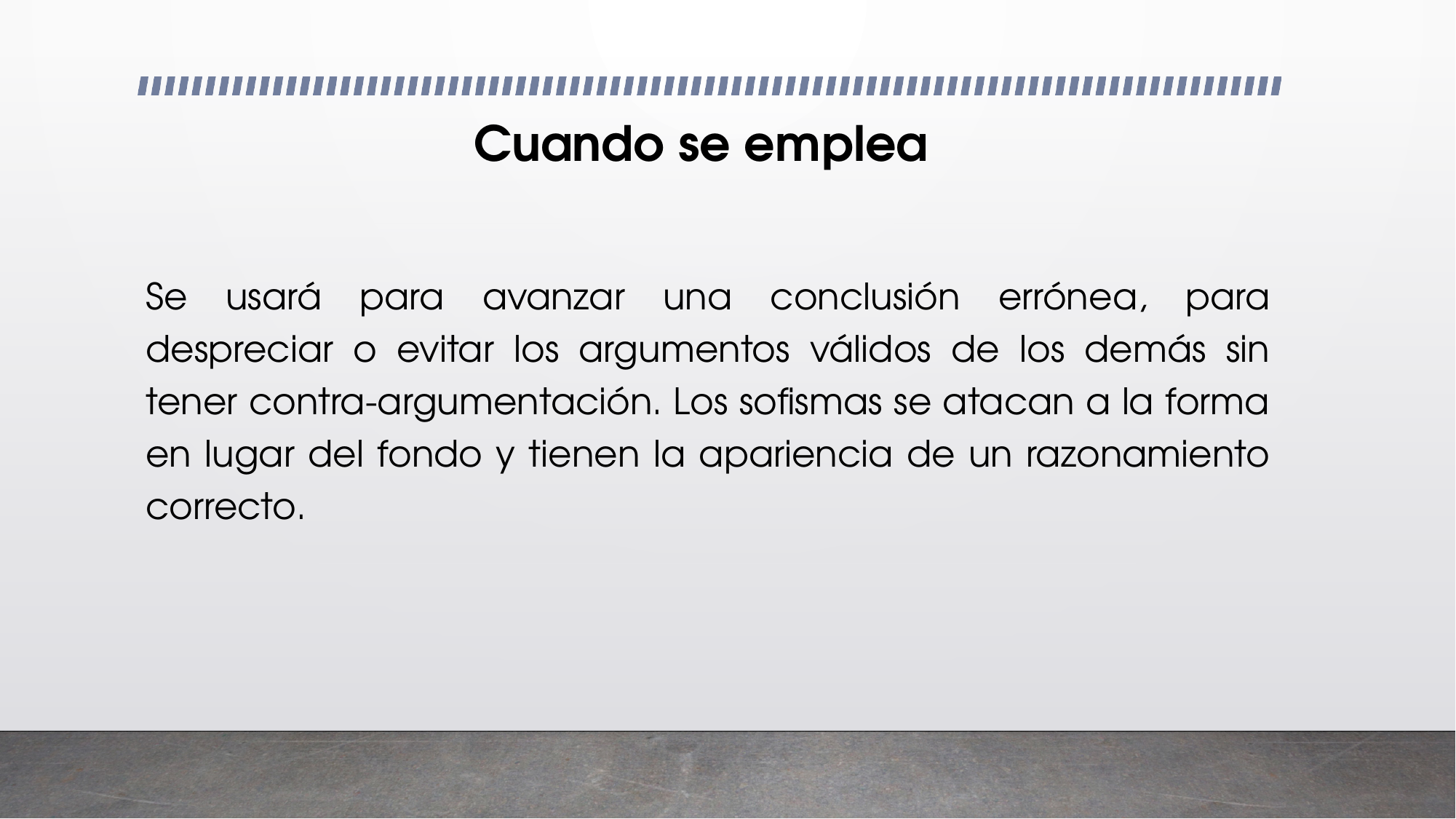

# Cuando se emplea
Se usará para avanzar una conclusión errónea, para despreciar o evitar los argumentos válidos de los demás sin tener contra-argumentación. Los sofismas se atacan a la forma en lugar del fondo y tienen la apariencia de un razonamiento correcto.